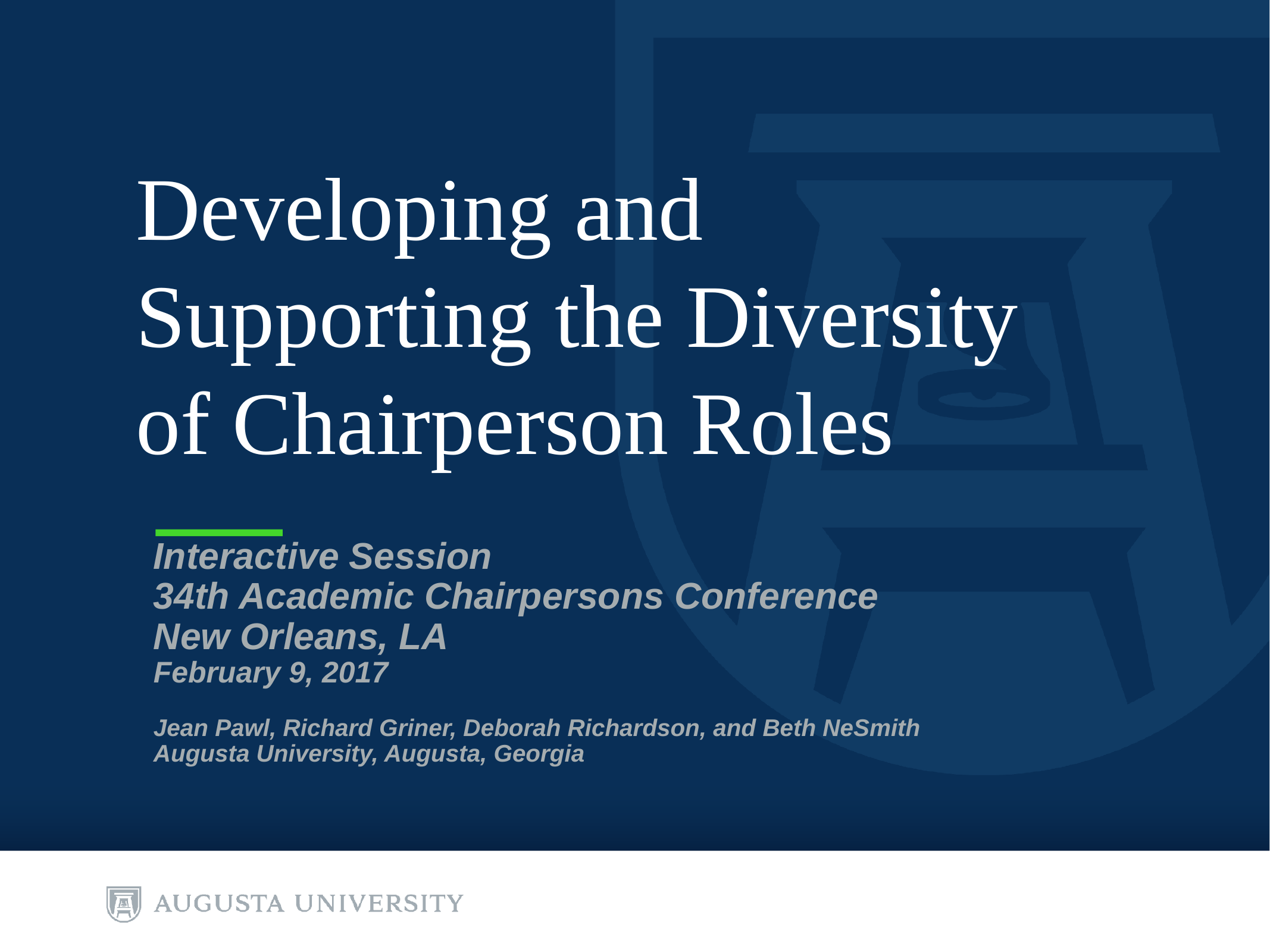

Developing and Supporting the Diversity of Chairperson Roles
Interactive Session
34th Academic Chairpersons Conference
New Orleans, LA
February 9, 2017

Jean Pawl, Richard Griner, Deborah Richardson, and Beth NeSmith
Augusta University, Augusta, Georgia